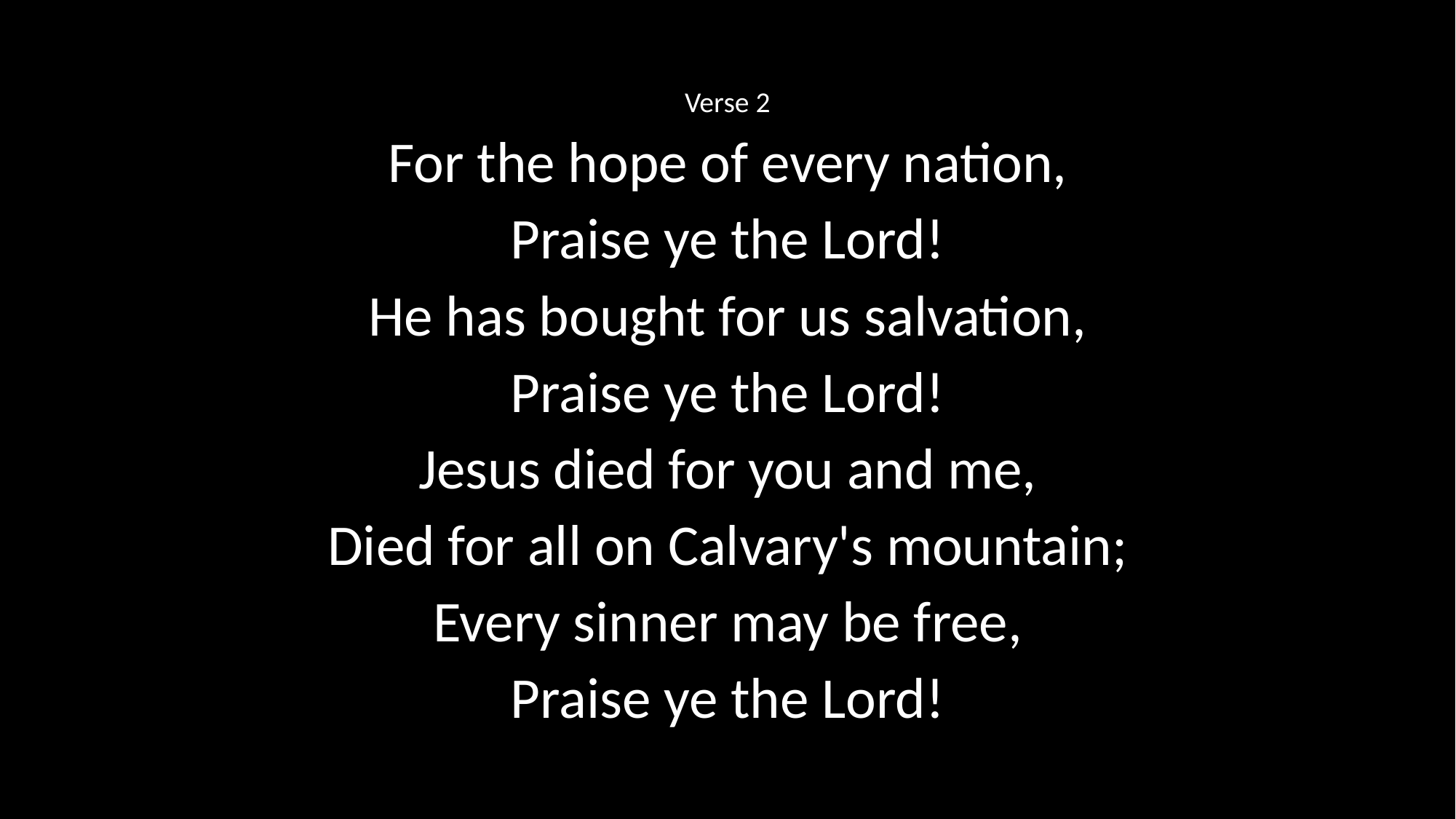

Verse 2
For the hope of every nation,
Praise ye the Lord!
He has bought for us salvation,
Praise ye the Lord!
Jesus died for you and me,
Died for all on Calvary's mountain;
Every sinner may be free,
Praise ye the Lord!